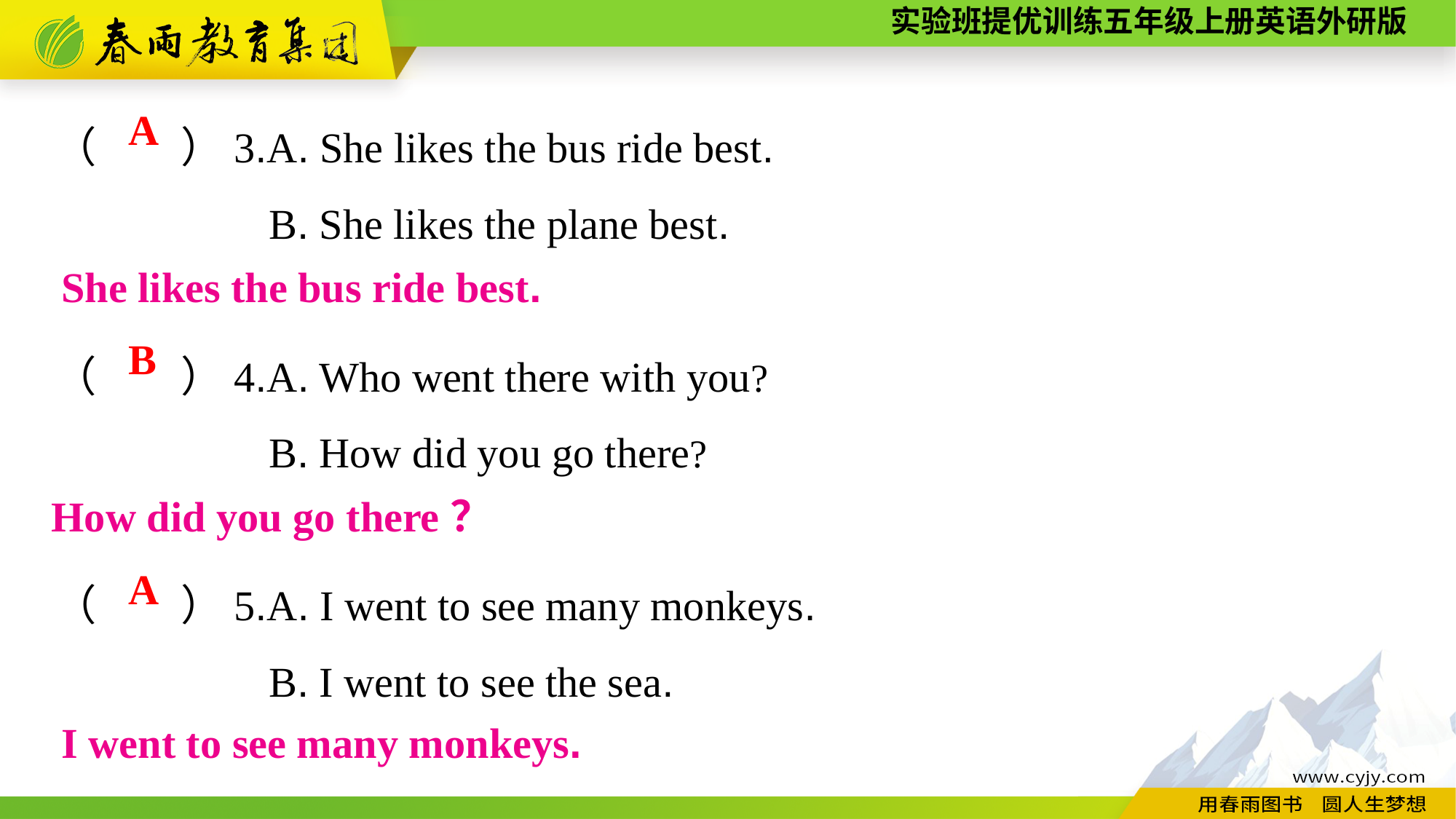

（　　）3.A. She likes the bus ride best.
B. She likes the plane best.

（　　）4.A. Who went there with you?
B. How did you go there?

（　　）5.A. I went to see many monkeys.
B. I went to see the sea.
A
She likes the bus ride best.
B
How did you go there？
A
I went to see many monkeys.